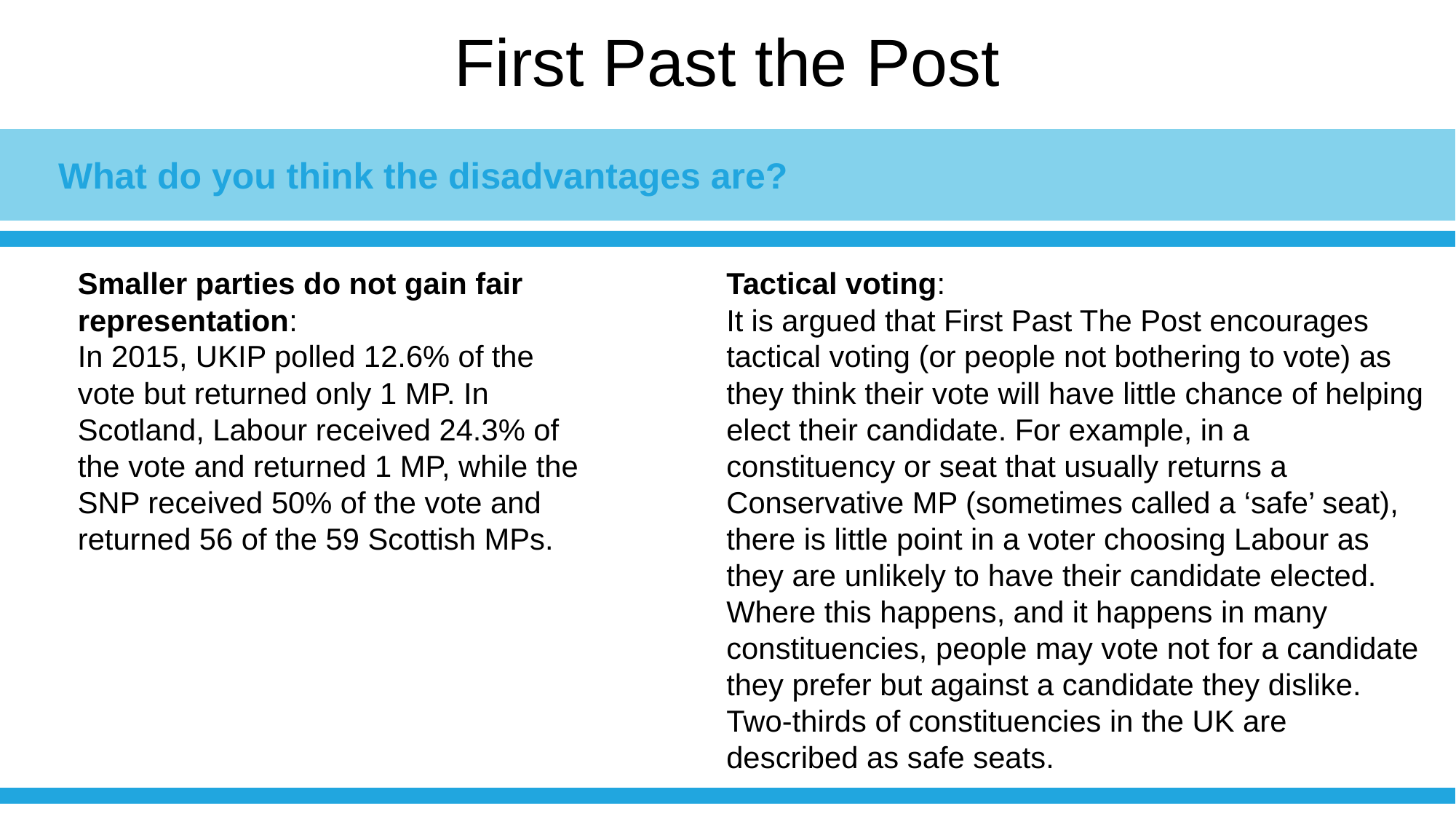

# First Past the Post

What do you think the disadvantages are?
Tactical voting:
It is argued that First Past The Post encourages tactical voting (or people not bothering to vote) as they think their vote will have little chance of helping elect their candidate. For example, in a constituency or seat that usually returns a Conservative MP (sometimes called a ‘safe’ seat), there is little point in a voter choosing Labour as they are unlikely to have their candidate elected. Where this happens, and it happens in many constituencies, people may vote not for a candidate they prefer but against a candidate they dislike. Two-thirds of constituencies in the UK are described as safe seats.
Smaller parties do not gain fair representation:
In 2015, UKIP polled 12.6% of the vote but returned only 1 MP. In Scotland, Labour received 24.3% of the vote and returned 1 MP, while the SNP received 50% of the vote and returned 56 of the 59 Scottish MPs.